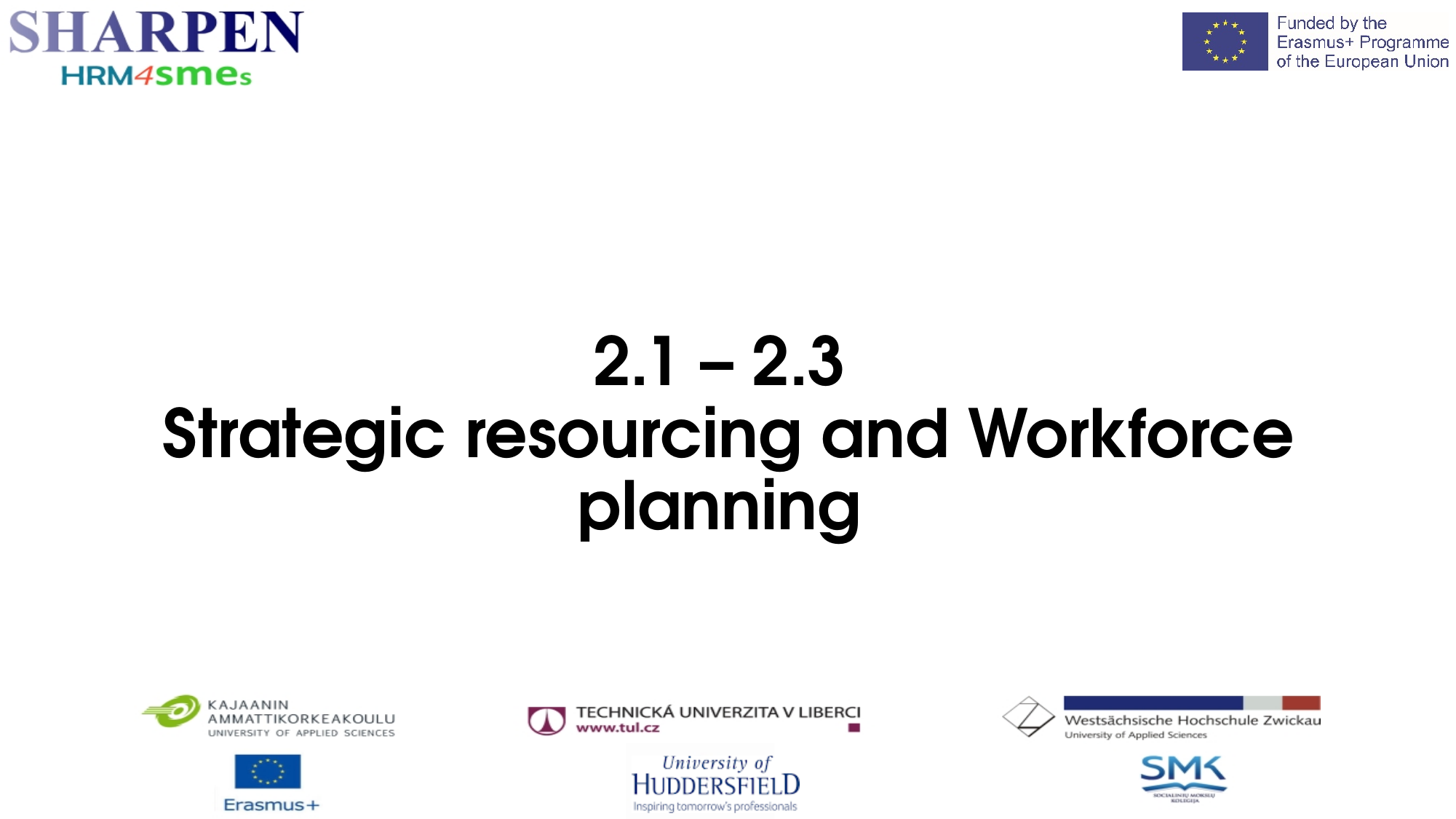

2.1 – 2.3
 Strategic resourcing and Workforce planning